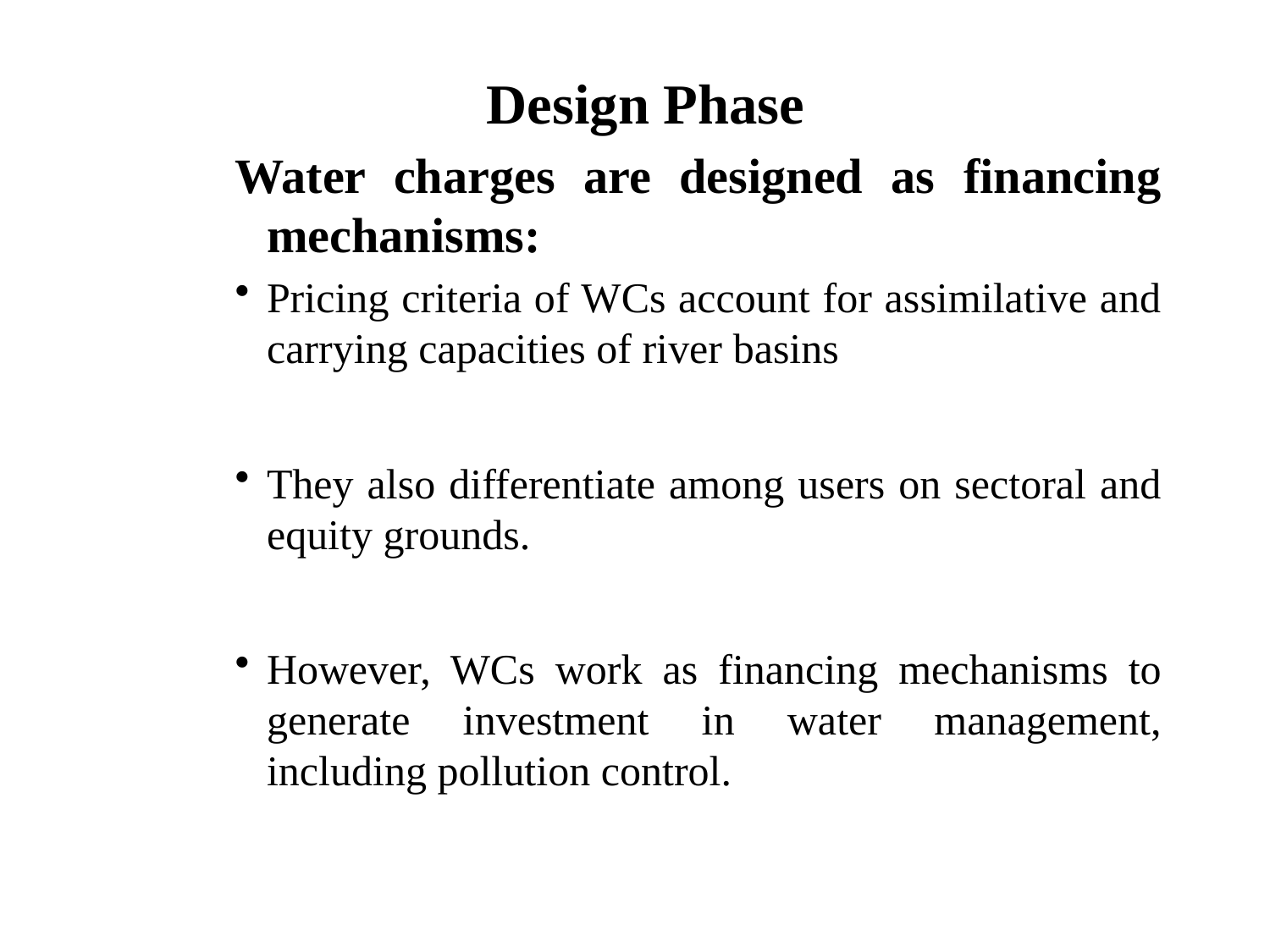

# Design Phase
Water charges are designed as financing mechanisms:
Pricing criteria of WCs account for assimilative and carrying capacities of river basins

They also differentiate among users on sectoral and equity grounds.

However, WCs work as financing mechanisms to generate investment in water management, including pollution control.